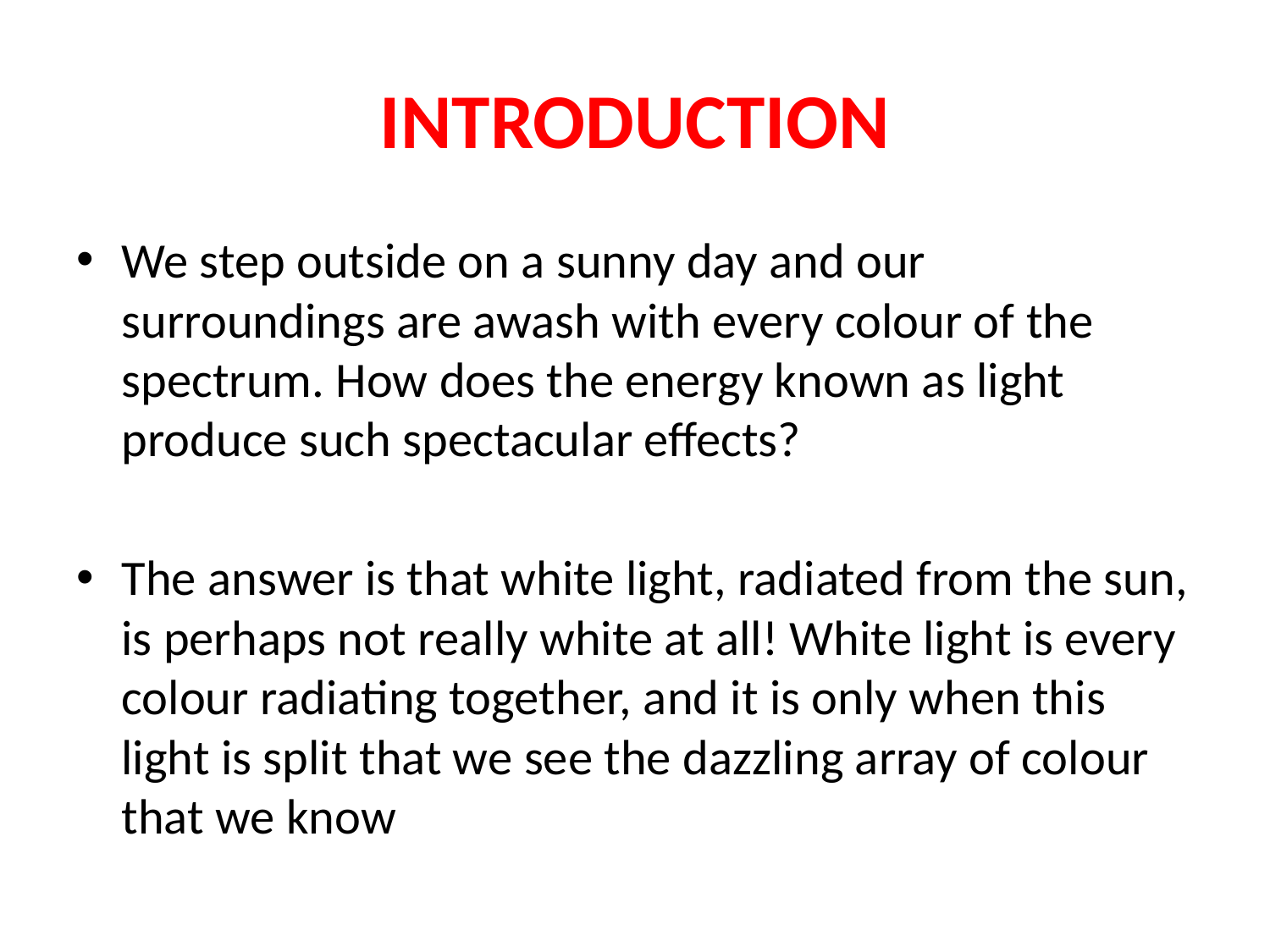

# INTRODUCTION
We step outside on a sunny day and our surroundings are awash with every colour of the spectrum. How does the energy known as light produce such spectacular effects?

The answer is that white light, radiated from the sun, is perhaps not really white at all! White light is every colour radiating together, and it is only when this light is split that we see the dazzling array of colour that we know